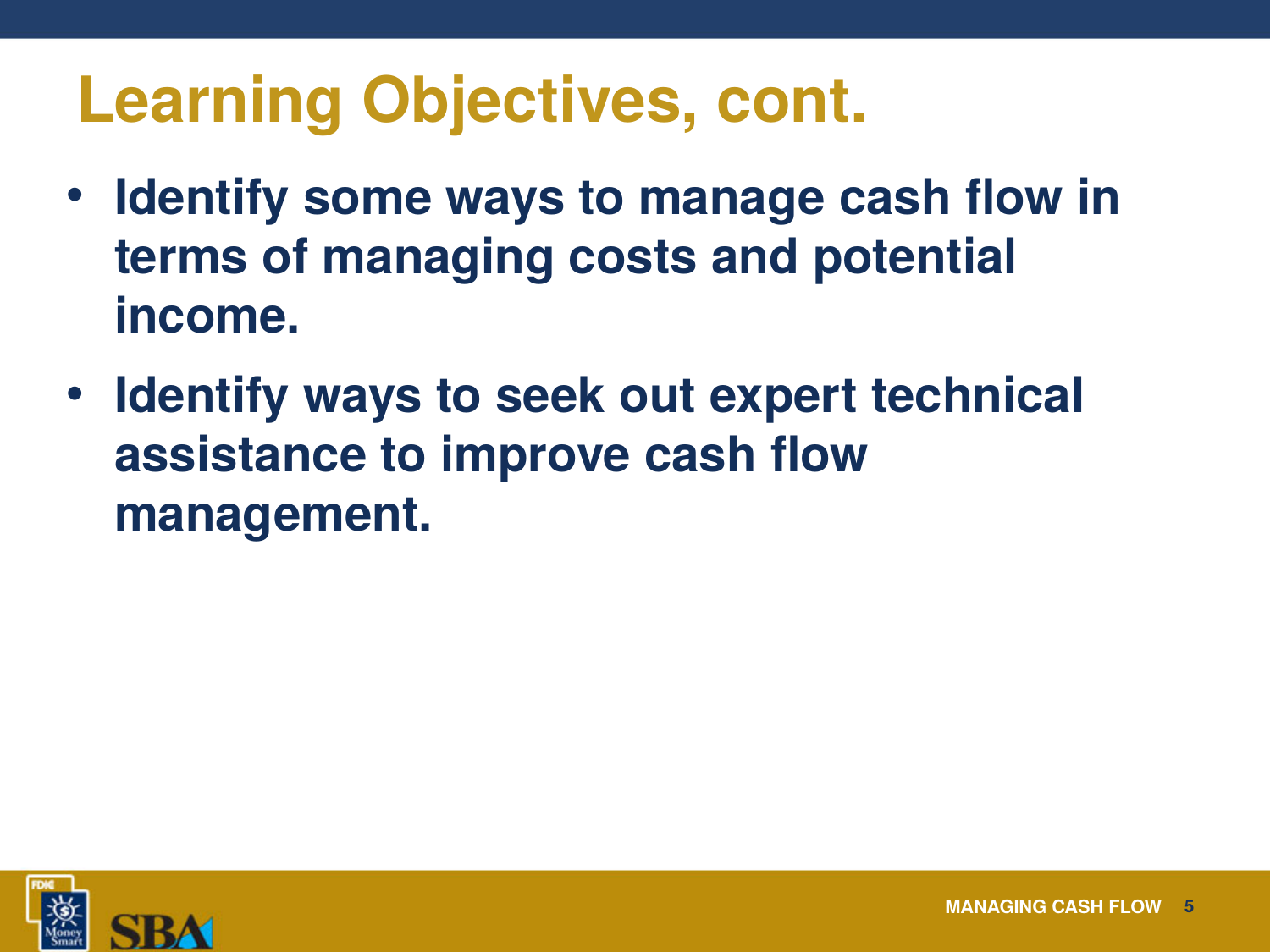

# Learning Objectives, cont.
Identify some ways to manage cash flow in terms of managing costs and potential income.
Identify ways to seek out expert technical assistance to improve cash flow management.